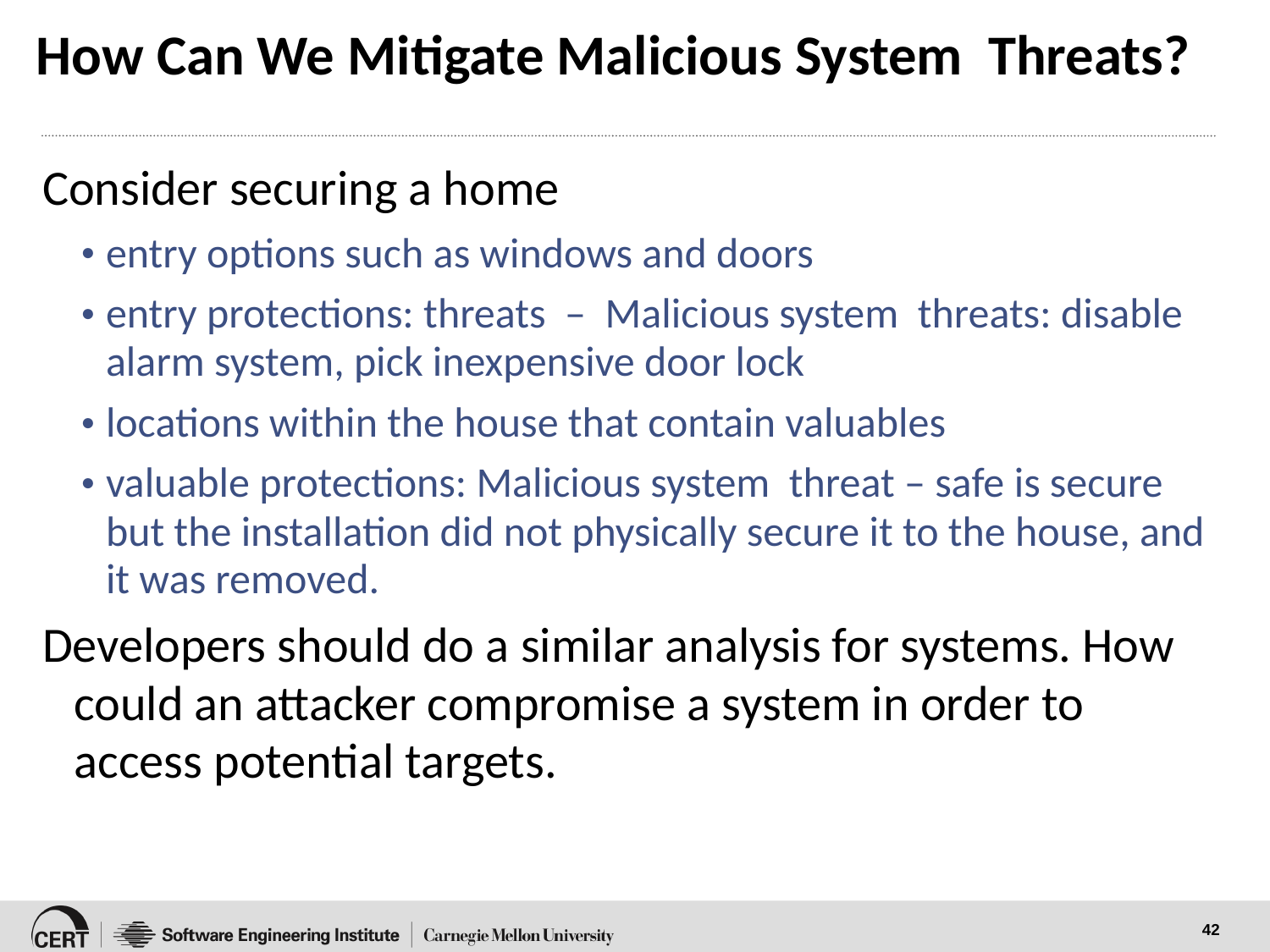

# How Can We Mitigate Malicious System  Threats?
Consider securing a home
entry options such as windows and doors
entry protections: threats  –  Malicious system  threats: disable alarm system, pick inexpensive door lock
locations within the house that contain valuables
valuable protections: Malicious system  threat – safe is secure but the installation did not physically secure it to the house, and it was removed.
Developers should do a similar analysis for systems. How could an attacker compromise a system in order to access potential targets.